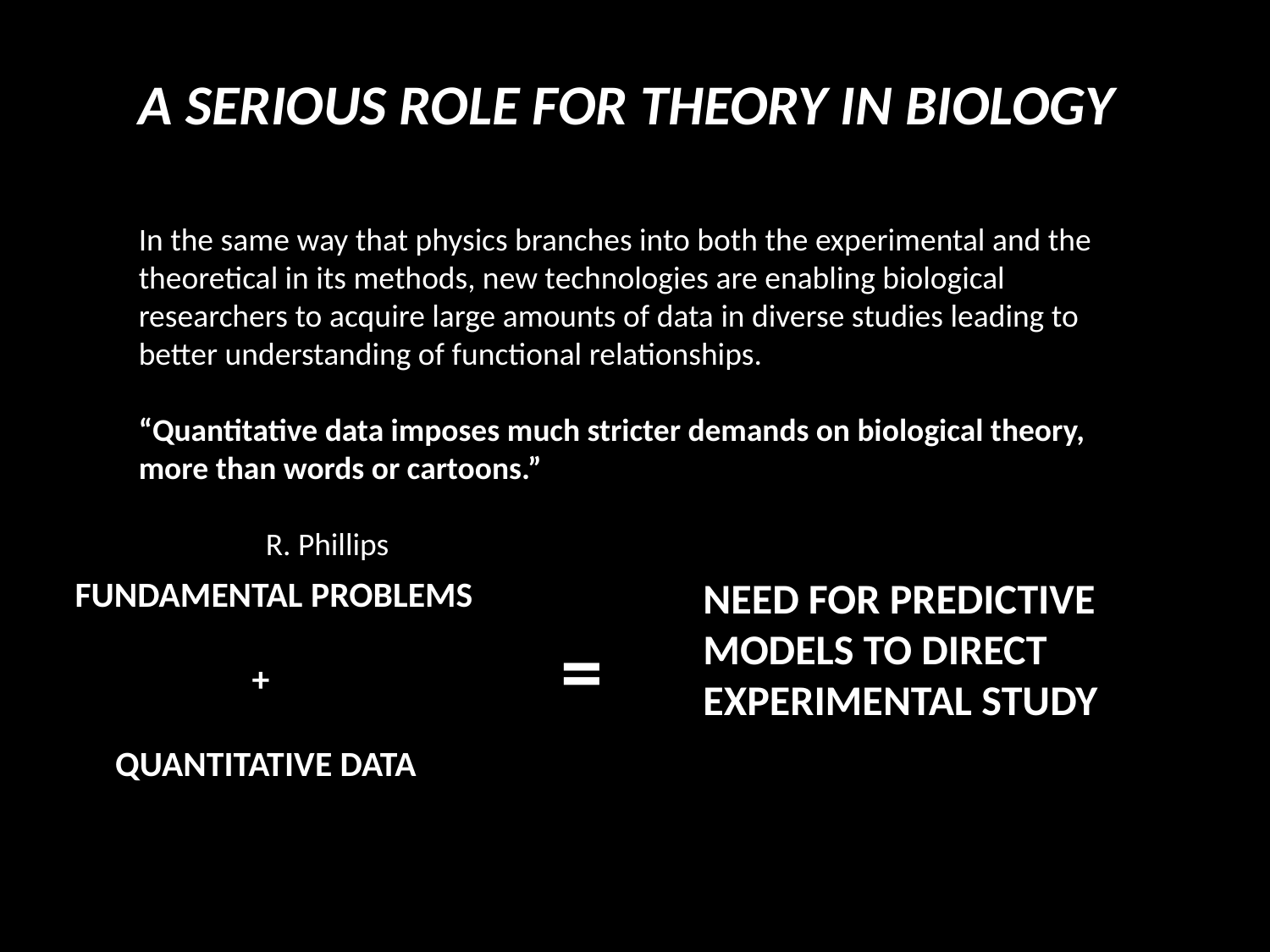

A SERIOUS ROLE FOR THEORY IN BIOLOGY
In the same way that physics branches into both the experimental and the theoretical in its methods, new technologies are enabling biological researchers to acquire large amounts of data in diverse studies leading to better understanding of functional relationships.

“Quantitative data imposes much stricter demands on biological theory, more than words or cartoons.”
								R. Phillips

FUNDAMENTAL PROBLEMS

                      +

     QUANTITATIVE DATA
NEED FOR PREDICTIVE MODELS TO DIRECT EXPERIMENTAL STUDY
=